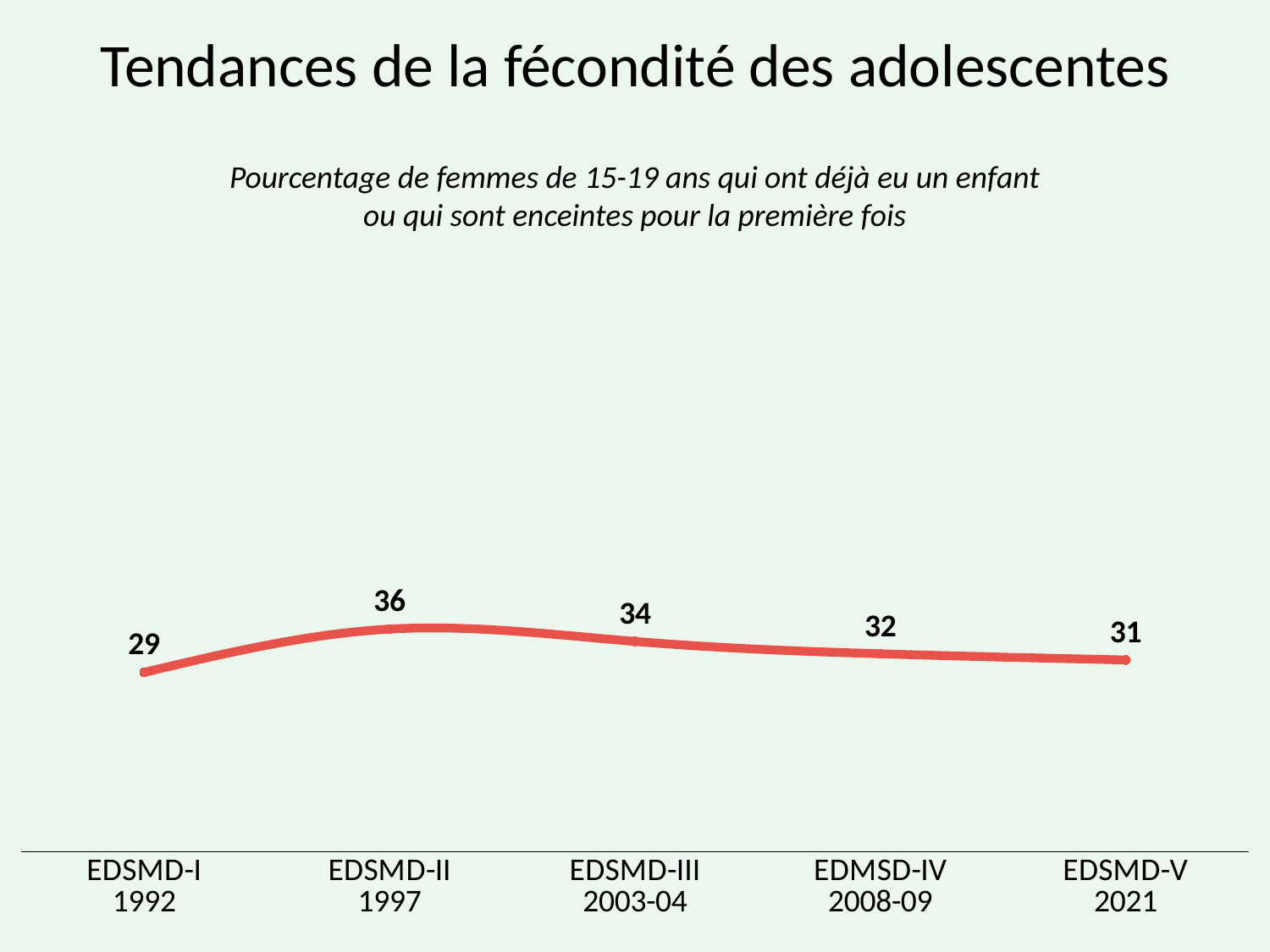

# Tendances de la fécondité des adolescentes
Pourcentage de femmes de 15-19 ans qui ont déjà eu un enfant
ou qui sont enceintes pour la première fois

### Chart

| Category | Series 1 |
|---|---|
| EDSMD-I
1992 | 29.0 |
| EDSMD-II
1997 | 36.0 |
| EDSMD-III
2003-04 | 34.0 |
| EDMSD-IV
2008-09 | 32.0 |
| EDSMD-V
2021 | 31.0 |